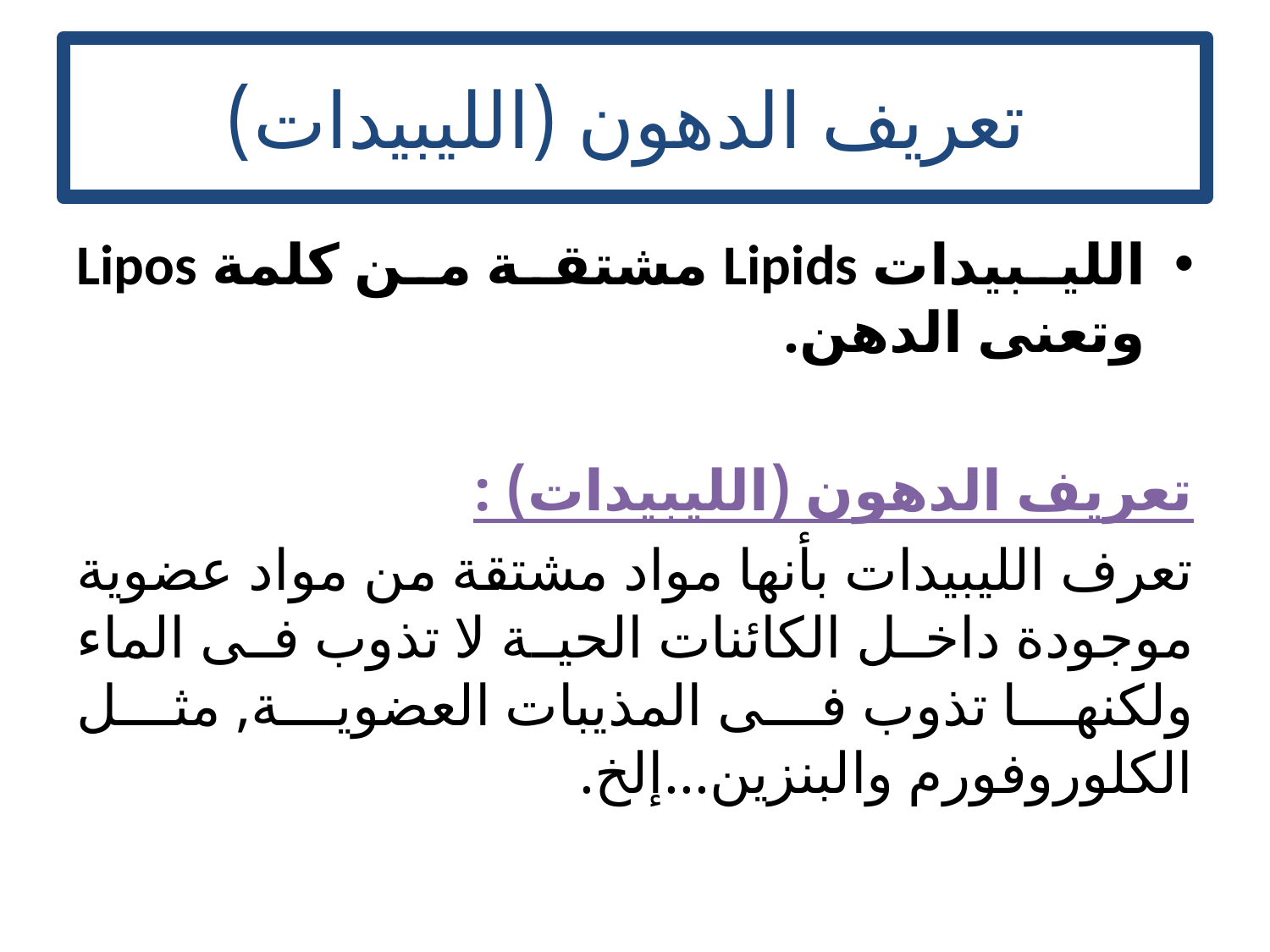

# تعريف الدهون (الليبيدات)
الليبيدات Lipids مشتقة من كلمة Lipos وتعنى الدهن.

تعريف الدهون (الليبيدات) :
تعرف الليبيدات بأنها مواد مشتقة من مواد عضوية موجودة داخل الكائنات الحية لا تذوب فى الماء ولكنها تذوب فى المذيبات العضوية, مثل الكلوروفورم والبنزين...إلخ.